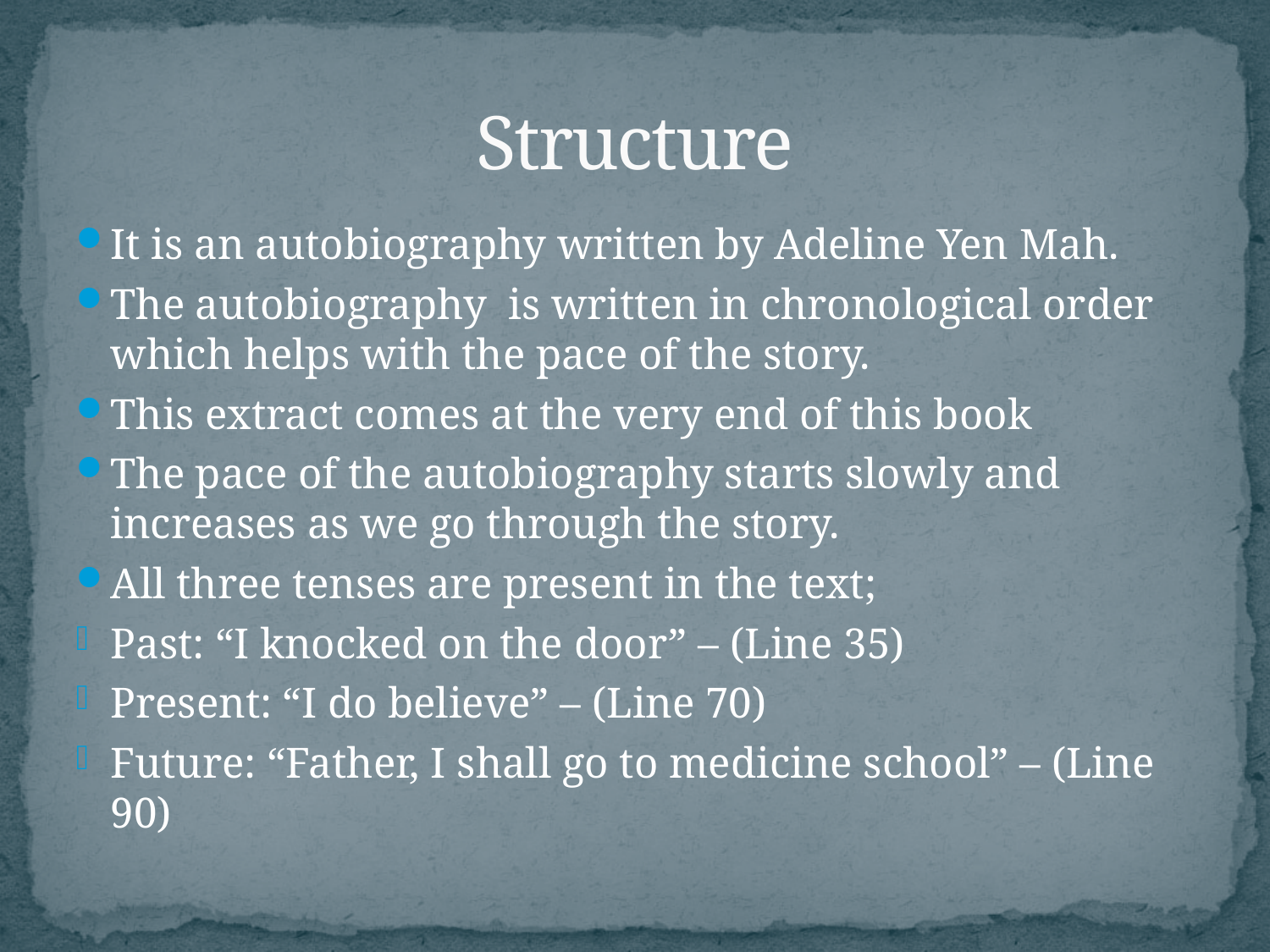

# Structure
It is an autobiography written by Adeline Yen Mah.
The autobiography  is written in chronological order which helps with the pace of the story.
This extract comes at the very end of this book
The pace of the autobiography starts slowly and increases as we go through the story.
All three tenses are present in the text;
Past: “I knocked on the door” – (Line 35)
Present: “I do believe” – (Line 70)
Future: “Father, I shall go to medicine school” – (Line 90)